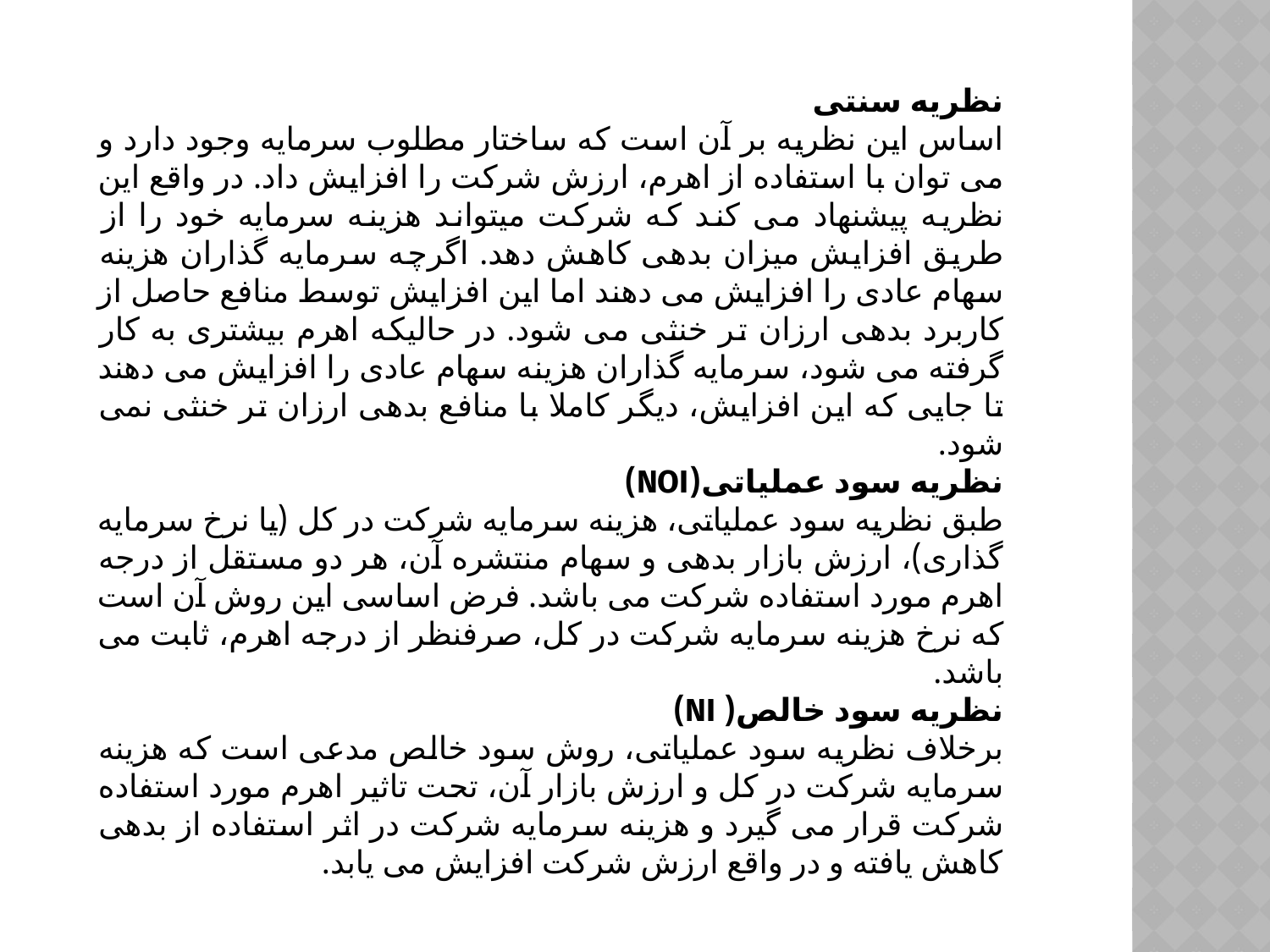

نظریه سنتی
اساس این نظریه بر آن است که ساختار مطلوب سرمایه وجود دارد و می توان با استفاده از اهرم، ارزش شرکت را افزایش داد. در واقع این نظریه پیشنهاد می کند که شرکت میتواند هزینه سرمایه خود را از طریق افزایش میزان بدهی کاهش دهد. اگرچه سرمایه گذاران هزینه سهام عادی را افزایش می دهند اما این افزایش توسط منافع حاصل از کاربرد بدهی ارزان تر خنثی می شود. در حالیکه اهرم بیشتری به کار گرفته می شود، سرمایه گذاران هزینه سهام عادی را افزایش می دهند تا جایی که این افزایش، دیگر کاملا با منافع بدهی ارزان تر خنثی نمی شود.
نظریه سود عملیاتی(NOI)
طبق نظریه سود عملیاتی، هزینه سرمایه شرکت در کل (یا نرخ سرمایه گذاری)، ارزش بازار بدهی و سهام منتشره آن، هر دو مستقل از درجه اهرم مورد استفاده شرکت می باشد. فرض اساسی این روش آن است که نرخ هزینه سرمایه شرکت در کل، صرفنظر از درجه اهرم، ثابت می باشد.
نظریه سود خالص( NI)
برخلاف نظریه سود عملیاتی، روش سود خالص مدعی است که هزینه سرمایه شرکت در کل و ارزش بازار آن، تحت تاثیر اهرم مورد استفاده شرکت قرار می گیرد و هزینه سرمایه شرکت در اثر استفاده از بدهی کاهش یافته و در واقع ارزش شرکت افزایش می یابد.